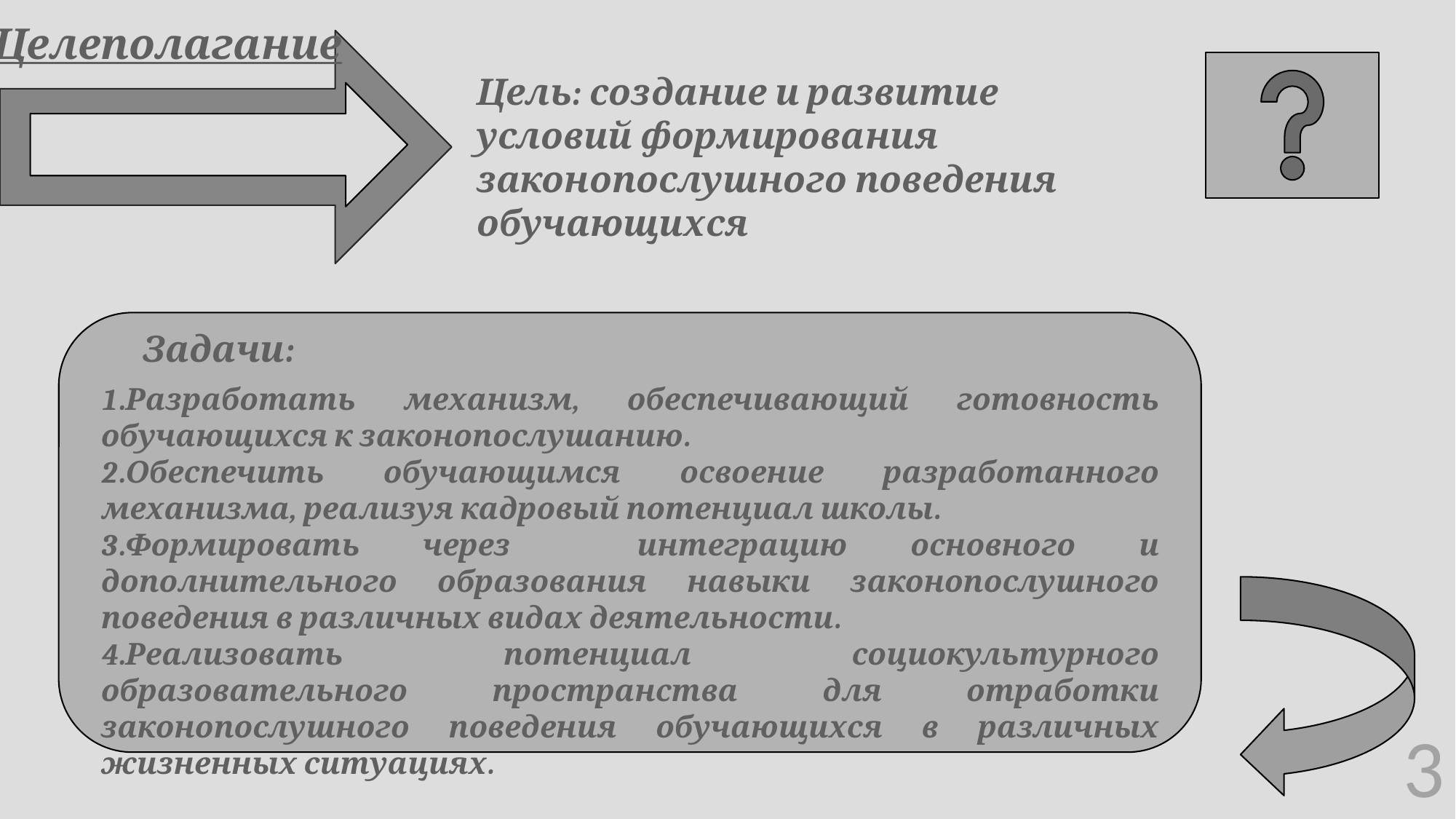

Целеполагание

Цель: создание и развитие условий формирования законопослушного поведения обучающихся

Задачи:
1.Разработать механизм, обеспечивающий готовность обучающихся к законопослушанию.
2.Обеспечить обучающимся освоение разработанного механизма, реализуя кадровый потенциал школы.
3.Формировать через  интеграцию основного и дополнительного образования навыки законопослушного поведения в различных видах деятельности.
4.Реализовать потенциал социокультурного образовательного пространства для отработки законопослушного поведения обучающихся в различных жизненных ситуациях.

3